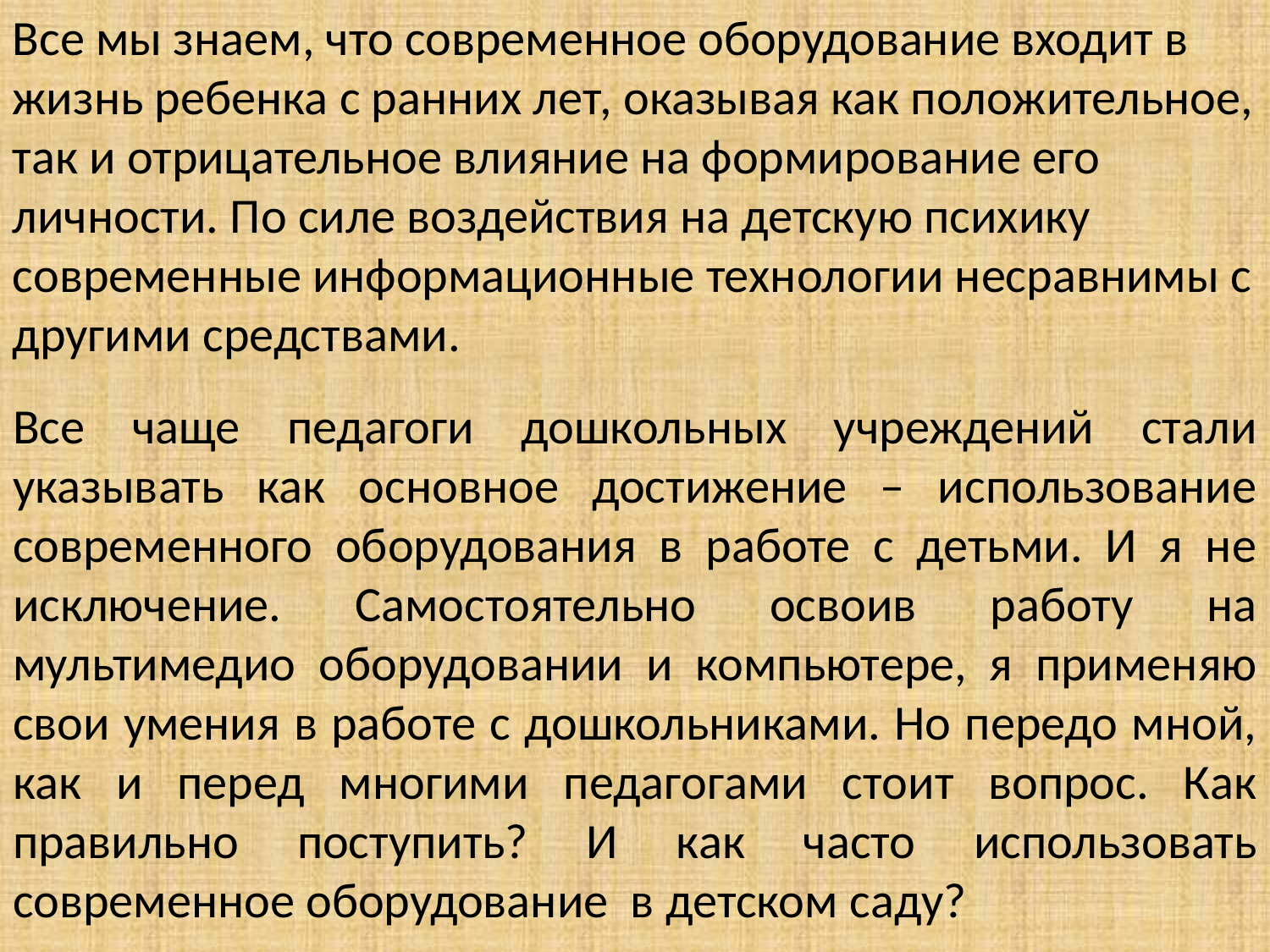

Все мы знаем, что современное оборудование входит в жизнь ребенка с ранних лет, оказывая как положительное, так и отрицательное влияние на формирование его личности. По силе воздействия на детскую психику современные информационные технологии несравнимы с другими средствами.
Все чаще педагоги дошкольных учреждений стали указывать как основное достижение – использование современного оборудования в работе с детьми. И я не исключение. Самостоятельно освоив работу на мультимедио оборудовании и компьютере, я применяю свои умения в работе с дошкольниками. Но передо мной, как и перед многими педагогами стоит вопрос. Как правильно поступить? И как часто использовать современное оборудование  в детском саду?